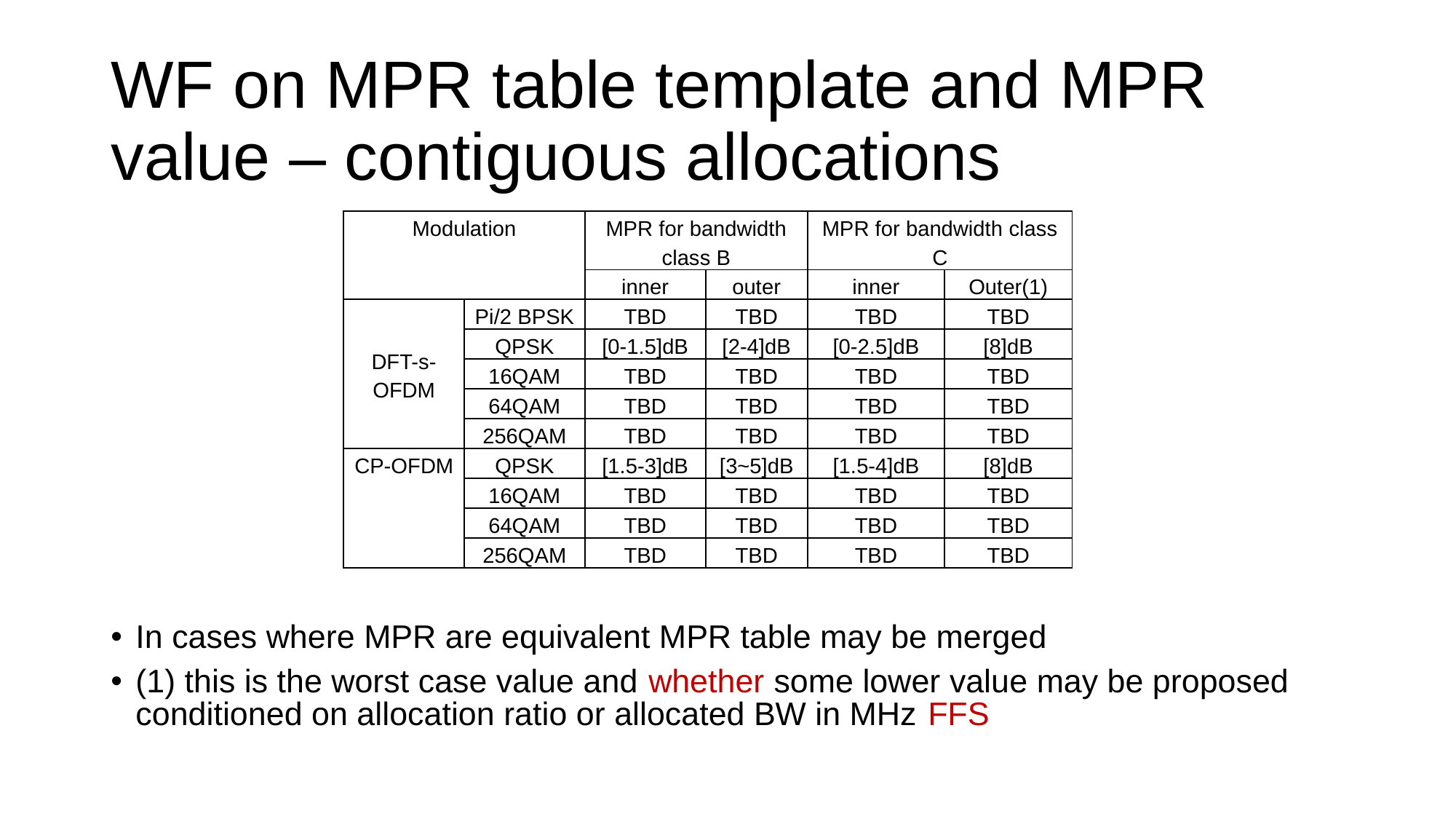

# WF on MPR table template and MPR value – contiguous allocations
| Modulation |  | MPR for bandwidth class B |  | MPR for bandwidth class C |  |
| --- | --- | --- | --- | --- | --- |
|  |  | inner | outer | inner | Outer(1) |
| DFT-s-OFDM | Pi/2 BPSK | TBD | TBD | TBD | TBD |
|  | QPSK | [0-1.5]dB | [2-4]dB | [0-2.5]dB | [8]dB |
|  | 16QAM | TBD | TBD | TBD | TBD |
|  | 64QAM | TBD | TBD | TBD | TBD |
|  | 256QAM | TBD | TBD | TBD | TBD |
| CP-OFDM | QPSK | [1.5-3]dB | [3~5]dB | [1.5-4]dB | [8]dB |
|  | 16QAM | TBD | TBD | TBD | TBD |
|  | 64QAM | TBD | TBD | TBD | TBD |
|  | 256QAM | TBD | TBD | TBD | TBD |
In cases where MPR are equivalent MPR table may be merged
(1) this is the worst case value and whether some lower value may be proposed conditioned on allocation ratio or allocated BW in MHz FFS